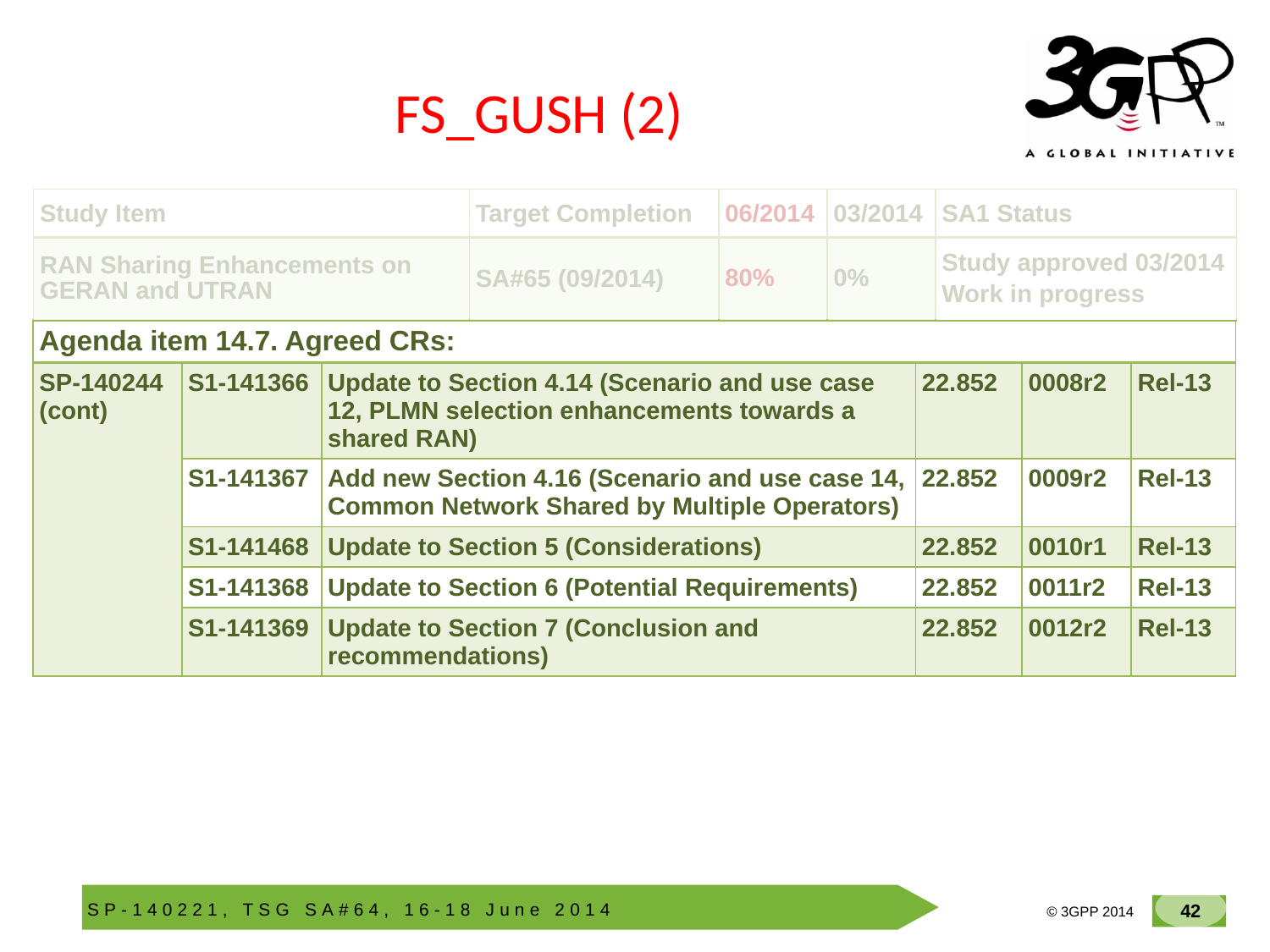

# FS_GUSH (2)

| Study Item | Target Completion | 06/2014 | 03/2014 | SA1 Status |
| --- | --- | --- | --- | --- |
| RAN Sharing Enhancements on GERAN and UTRAN | SA#65 (09/2014) | 80% | 0% | Study approved 03/2014 Work in progress |
| Agenda item 14.7. Agreed CRs: |  |  |  |  |  |
| --- | --- | --- | --- | --- | --- |
| SP-140244 (cont) | S1-141366 | Update to Section 4.14 (Scenario and use case 12, PLMN selection enhancements towards a shared RAN) | 22.852 | 0008r2 | Rel-13 |
|  | S1-141367 | Add new Section 4.16 (Scenario and use case 14, Common Network Shared by Multiple Operators) | 22.852 | 0009r2 | Rel-13 |
|  | S1-141468 | Update to Section 5 (Considerations) | 22.852 | 0010r1 | Rel-13 |
|  | S1-141368 | Update to Section 6 (Potential Requirements) | 22.852 | 0011r2 | Rel-13 |
|  | S1-141369 | Update to Section 7 (Conclusion and recommendations) | 22.852 | 0012r2 | Rel-13 |